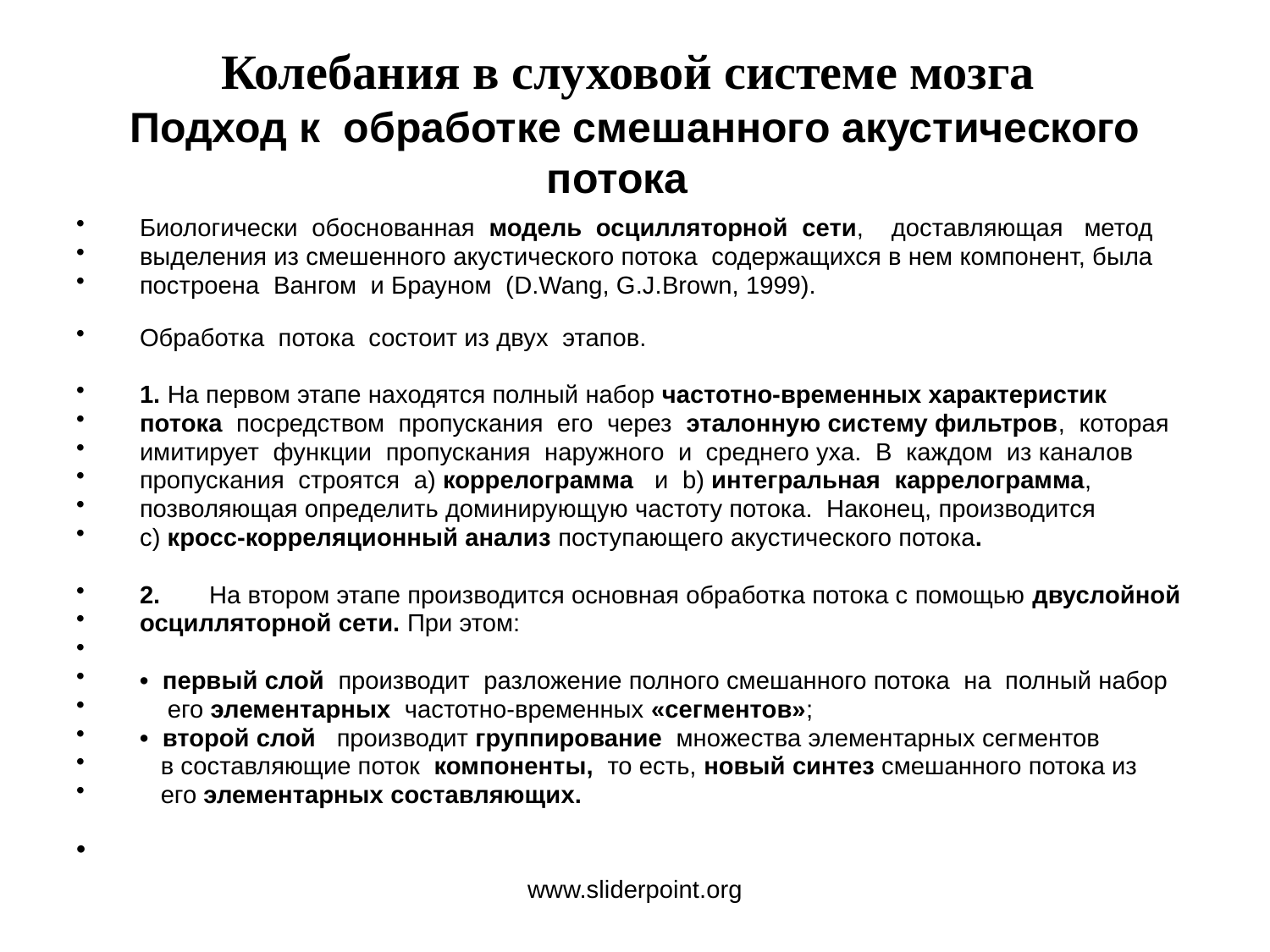

# Колебания в слуховой системе мозга Подход к  обработке смешанного акустического потока
Биологически  обоснованная  модель  осцилляторной  сети,    доставляющая   метод
выделения из смешенного акустического потока  содержащихся в нем компонент, была
построена  Вангом  и Брауном  (D.Wang, G.J.Brown, 1999).
Обработка  потока  состоит из двух  этапов.

1. На первом этапе находятся полный набор частотно-временных характеристик
потока  посредством  пропускания  его  через  эталонную систему фильтров,  которая
имитирует  функции  пропускания  наружного  и  среднего уха.  В  каждом  из каналов
пропускания  строятся  a) коррелограмма   и  b) интегральная  каррелограмма,
позволяющая определить доминирующую частоту потока.  Наконец, производится
c) кросс-корреляционный анализ поступающего акустического потока.

2.       На втором этапе производится основная обработка потока с помощью двуслойной
осцилляторной сети. При этом:

•  первый слой  производит  разложение полного смешанного потока  на  полный набор
    его элементарных  частотно-временных «сегментов»;
•  второй слой   производит группирование  множества элементарных сегментов
   в составляющие поток  компоненты,  то есть, новый синтез смешанного потока из
   его элементарных составляющих.

www.sliderpoint.org